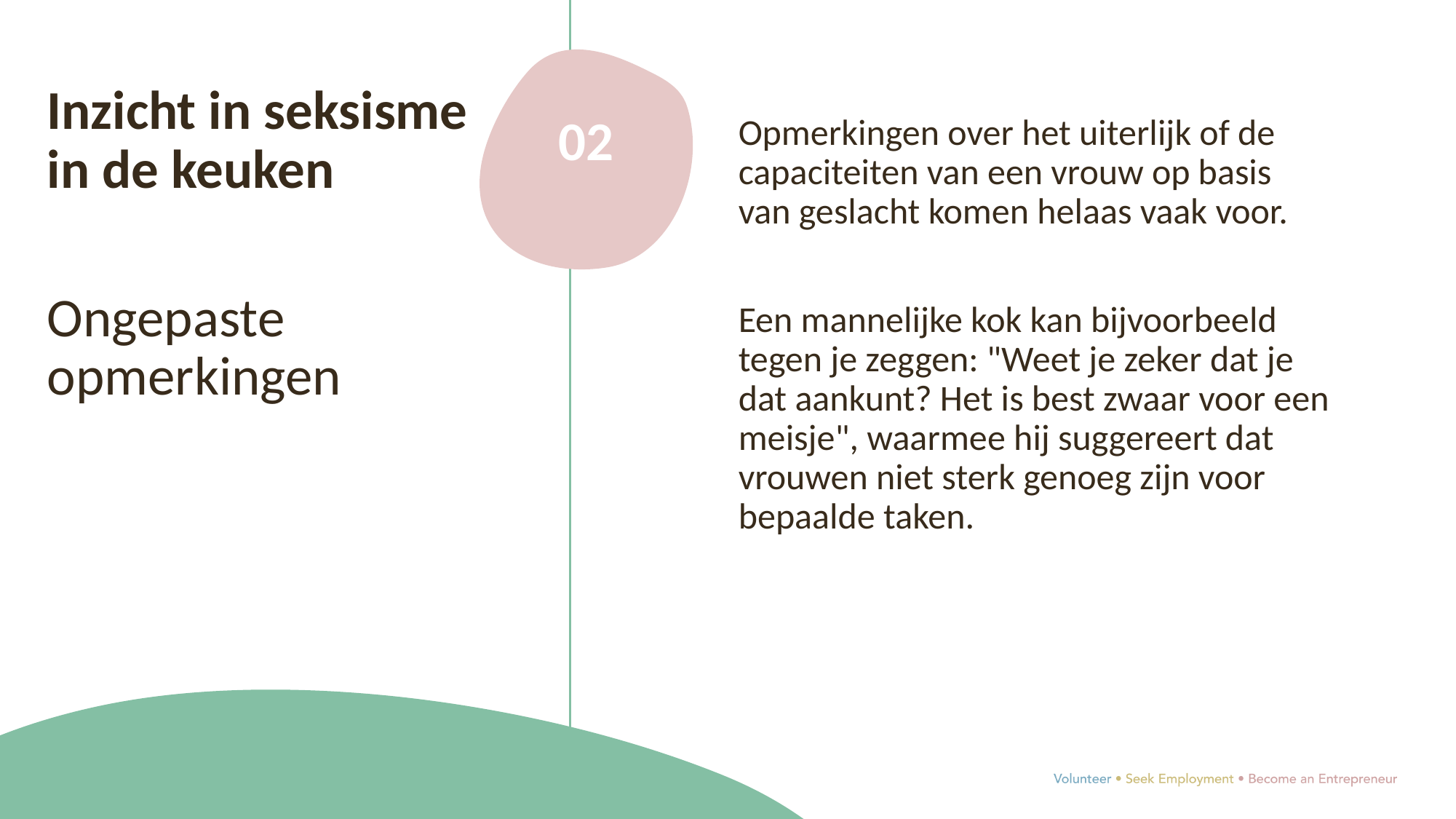

Inzicht in seksisme in de keuken

Ongepaste opmerkingen
02
Opmerkingen over het uiterlijk of de capaciteiten van een vrouw op basis van geslacht komen helaas vaak voor.

Een mannelijke kok kan bijvoorbeeld tegen je zeggen: "Weet je zeker dat je dat aankunt? Het is best zwaar voor een meisje", waarmee hij suggereert dat vrouwen niet sterk genoeg zijn voor bepaalde taken.